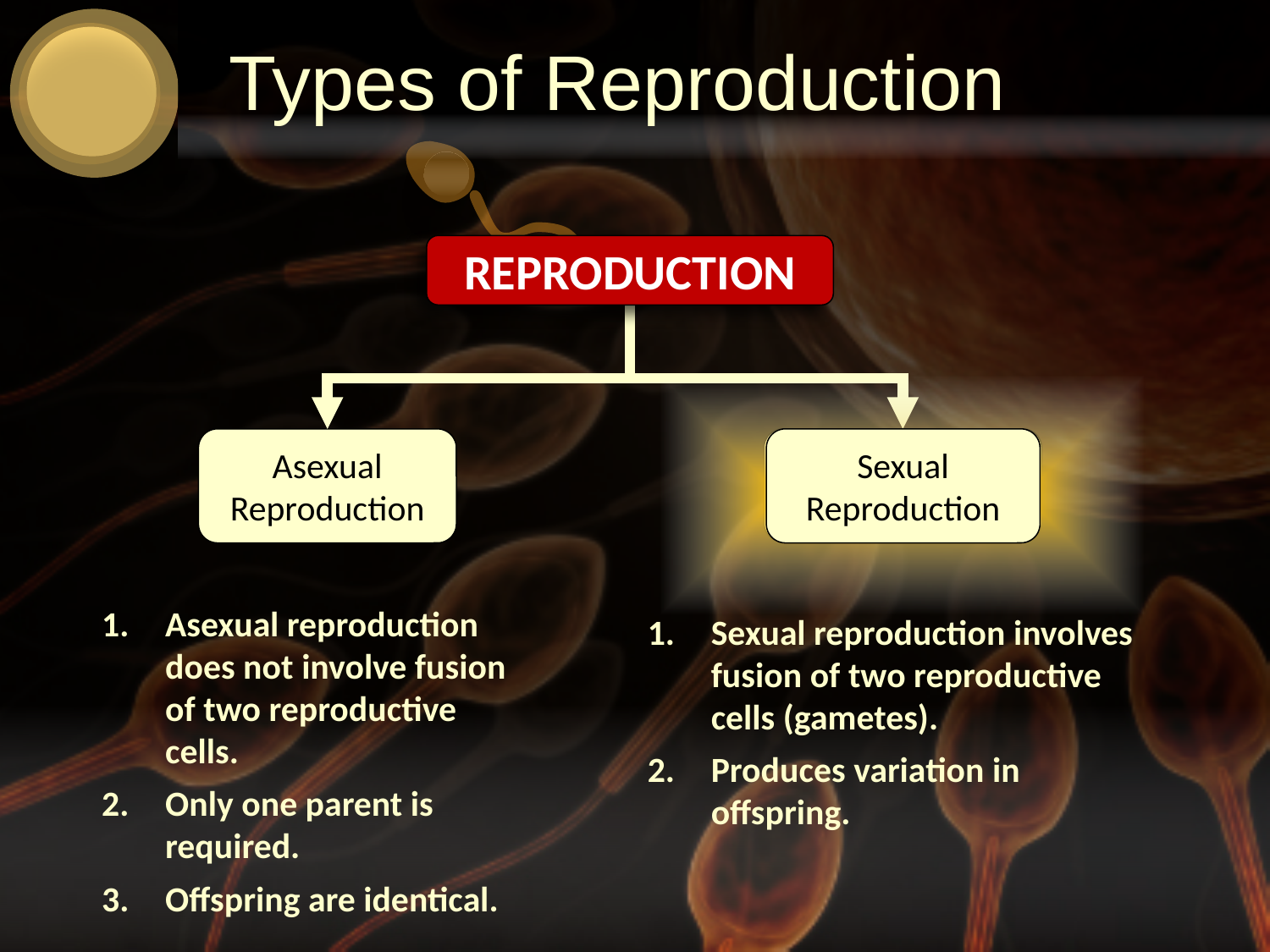

# Types of Reproduction
REPRODUCTION
Asexual Reproduction
Sexual Reproduction

Sexual Reproduction
Asexual reproduction does not involve fusion of two reproductive cells.
Only one parent is required.
Offspring are identical.

Sexual reproduction involves fusion of two reproductive cells (gametes).
Produces variation in offspring.